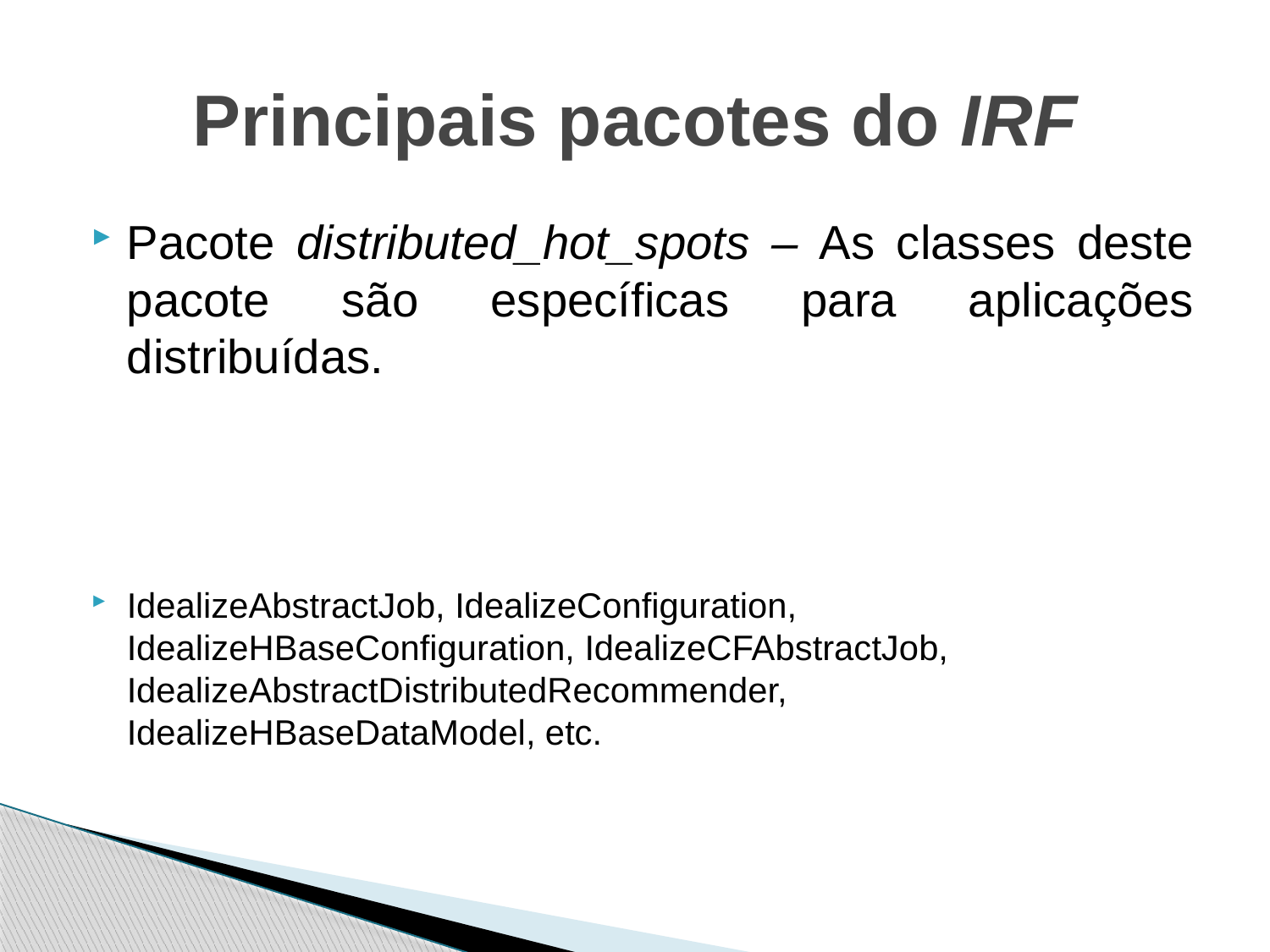

# Principais pacotes do IRF
Pacote distributed_hot_spots – As classes deste pacote são específicas para aplicações distribuídas.

IdealizeAbstractJob, IdealizeConfiguration, IdealizeHBaseConfiguration, IdealizeCFAbstractJob, IdealizeAbstractDistributedRecommender, IdealizeHBaseDataModel, etc.